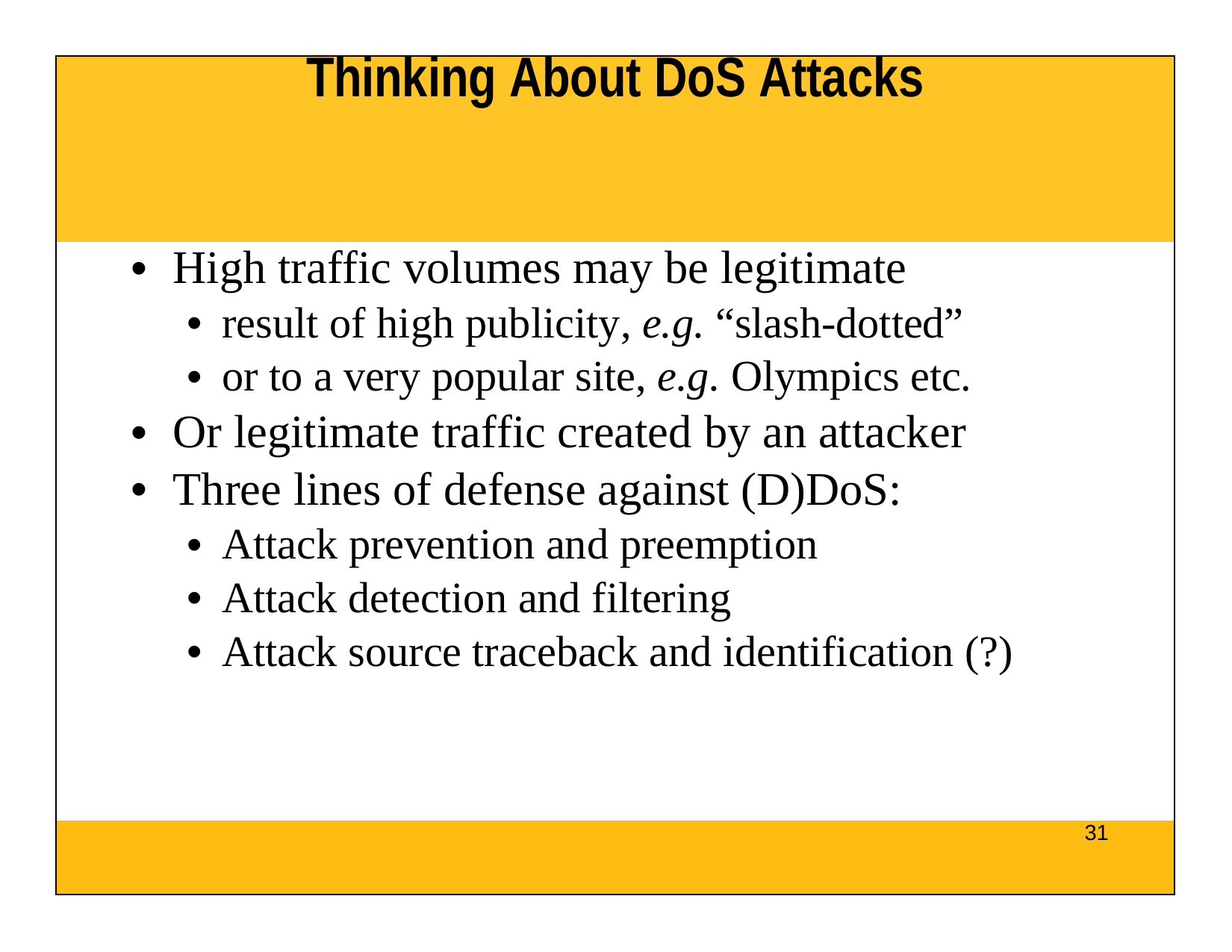

| Thinking About DoS Attacks |
| --- |
| High traffic volumes may be legitimate result of high publicity, e.g. “slash-dotted” or to a very popular site, e.g. Olympics etc. Or legitimate traffic created by an attacker Three lines of defense against (D)DoS: Attack prevention and preemption Attack detection and filtering Attack source traceback and identification (?) |
| 31 |